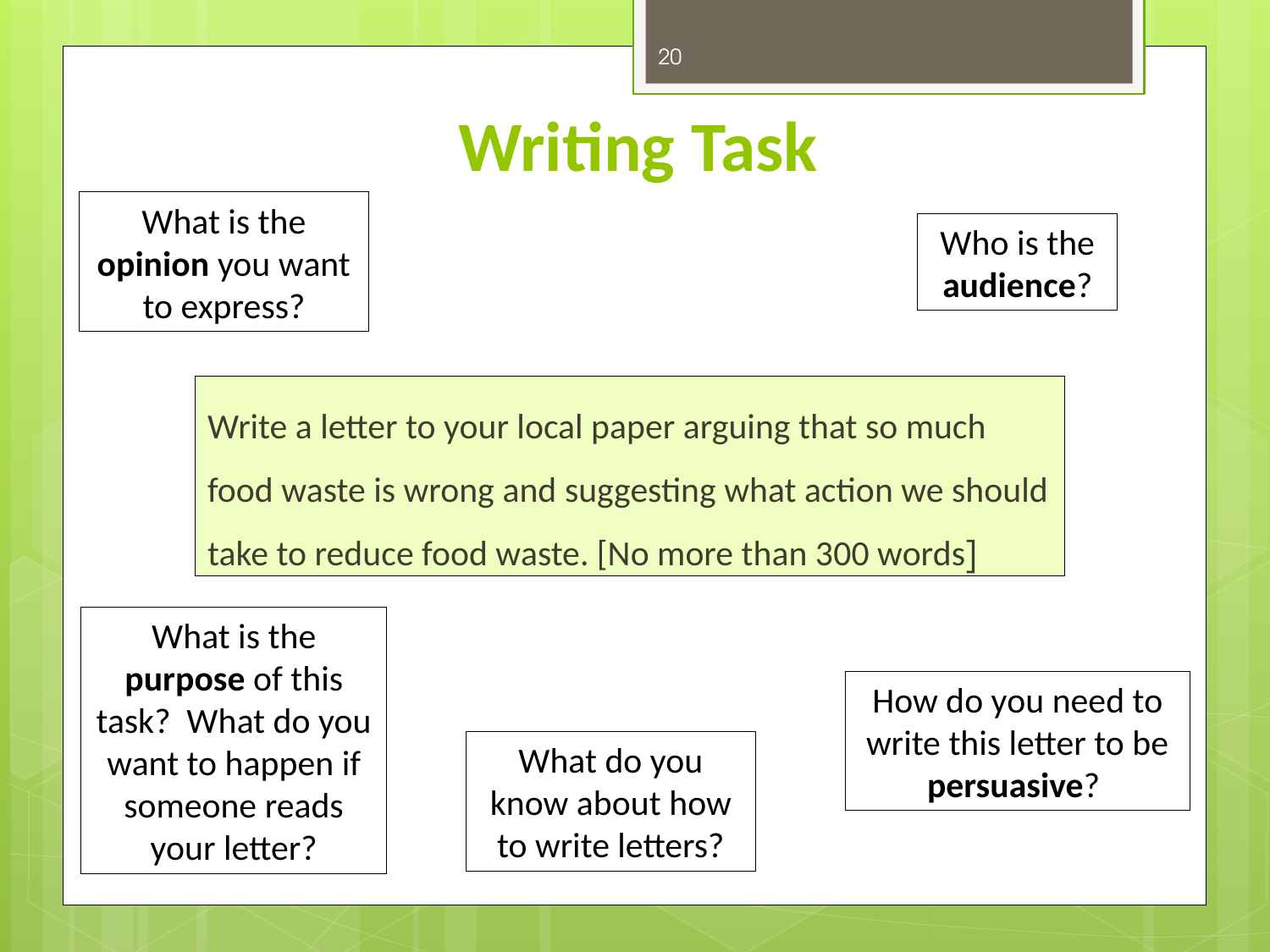

20
# Writing Task
What is the opinion you want to express?
Who is the audience?
Write a letter to your local paper arguing that so much food waste is wrong and suggesting what action we should take to reduce food waste. [No more than 300 words]
What is the purpose of this task?  What do you want to happen if someone reads your letter?
How do you need to write this letter to be persuasive?
What do you know about how to write letters?